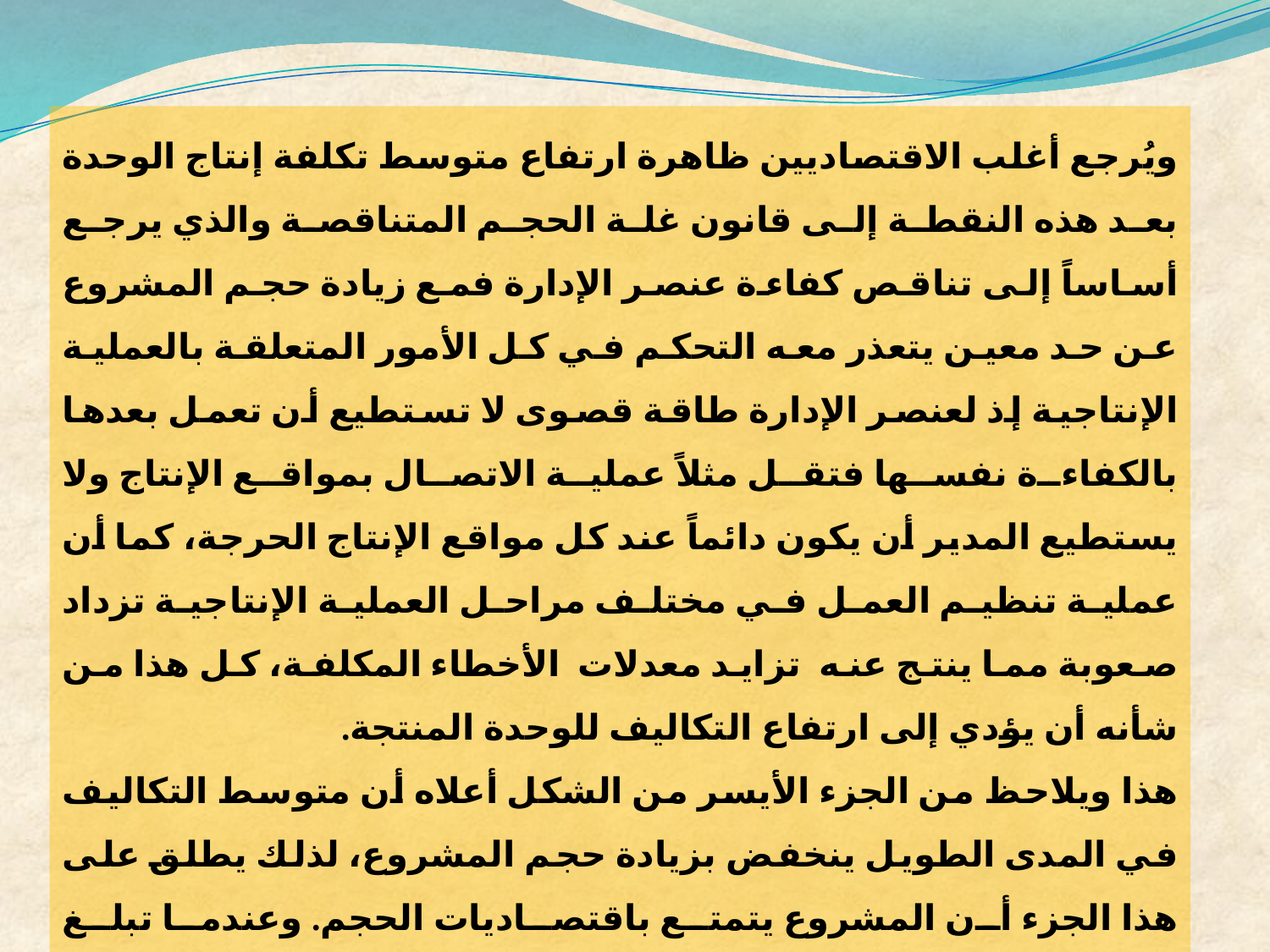

ويُرجع أغلب الاقتصاديين ظاهرة ارتفاع متوسط تكلفة إنتاج الوحدة بعد هذه النقطة إلى قانون غلة الحجم المتناقصة والذي يرجع أساساً إلى تناقص كفاءة عنصر الإدارة فمع زيادة حجم المشروع عن حد معين يتعذر معه التحكم في كل الأمور المتعلقة بالعملية الإنتاجية إذ لعنصر الإدارة طاقة قصوى لا تستطيع أن تعمل بعدها بالكفاءة نفسها فتقل مثلاً عملية الاتصال بمواقع الإنتاج ولا يستطيع المدير أن يكون دائماً عند كل مواقع الإنتاج الحرجة، كما أن عملية تنظيم العمل في مختلف مراحل العملية الإنتاجية تزداد صعوبة مما ينتج عنه  تزايد معدلات  الأخطاء المكلفة، كل هذا من شأنه أن يؤدي إلى ارتفاع التكاليف للوحدة المنتجة.
هذا ويلاحظ من الجزء الأيسر من الشكل أعلاه أن متوسط التكاليف في المدى الطويل ينخفض بزيادة حجم المشروع، لذلك يطلق على هذا الجزء أن المشروع يتمتع باقتصاديات الحجم. وعندما تبلغ متوسط التكاليف في المدى الطويل أدنى نقطة لها فإنه عندها يتحدد الحجم الأمثل للمشروع حيث أن المشروع الذي يتمتع بهذا الحجم ينتج وحدات الناتج بأقل قدر من التكاليف. غير أن – لا اقتصاديات الحجم – Diseconomies of Size – تظهر عندما يبدأ منحنى متوسط التكاليف في المدى الطويل في الارتفاع.